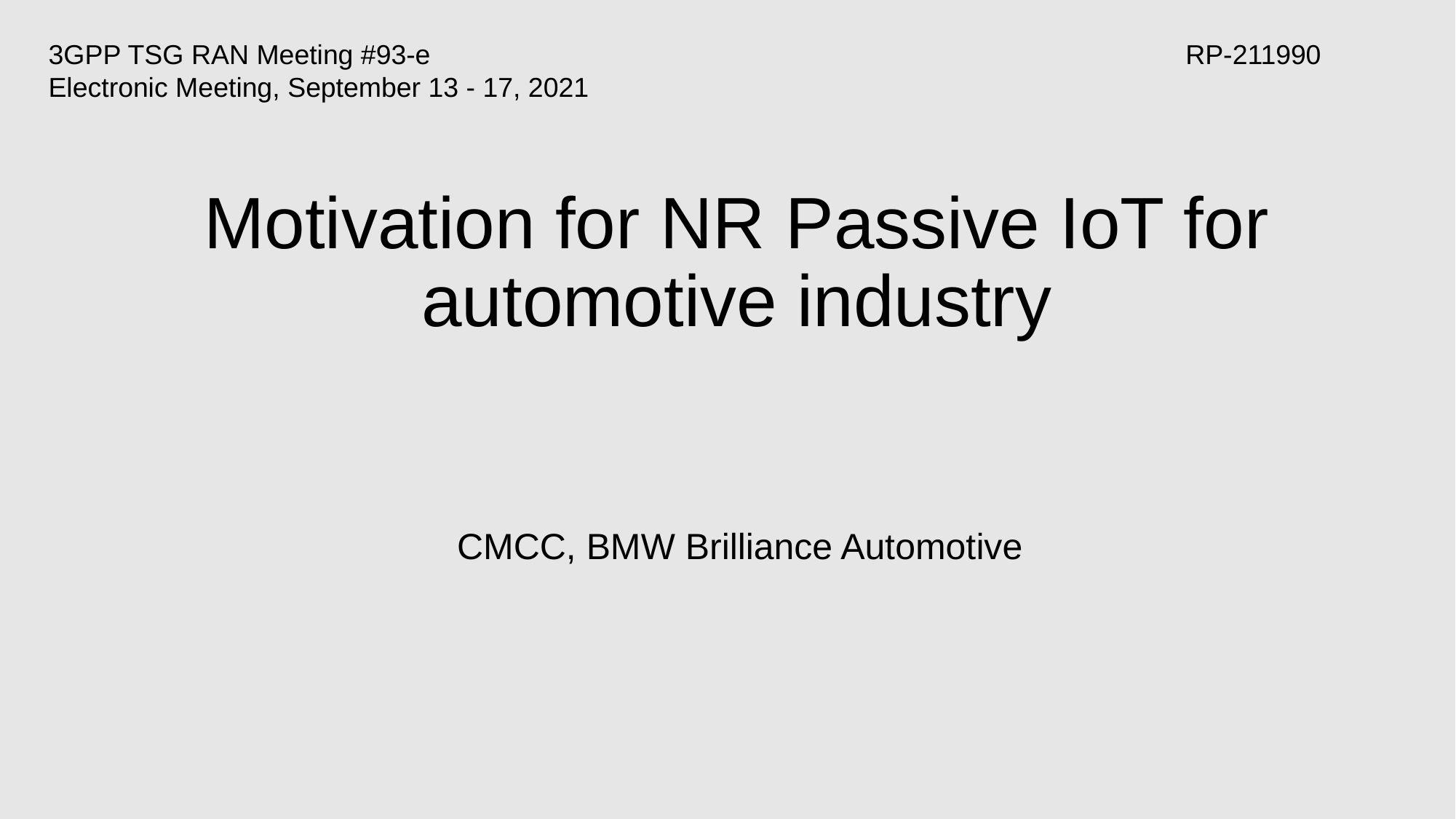

3GPP TSG RAN Meeting #93-e							      RP-211990
Electronic Meeting, September 13 - 17, 2021
# Motivation for NR Passive IoT for automotive industry
CMCC, BMW Brilliance Automotive